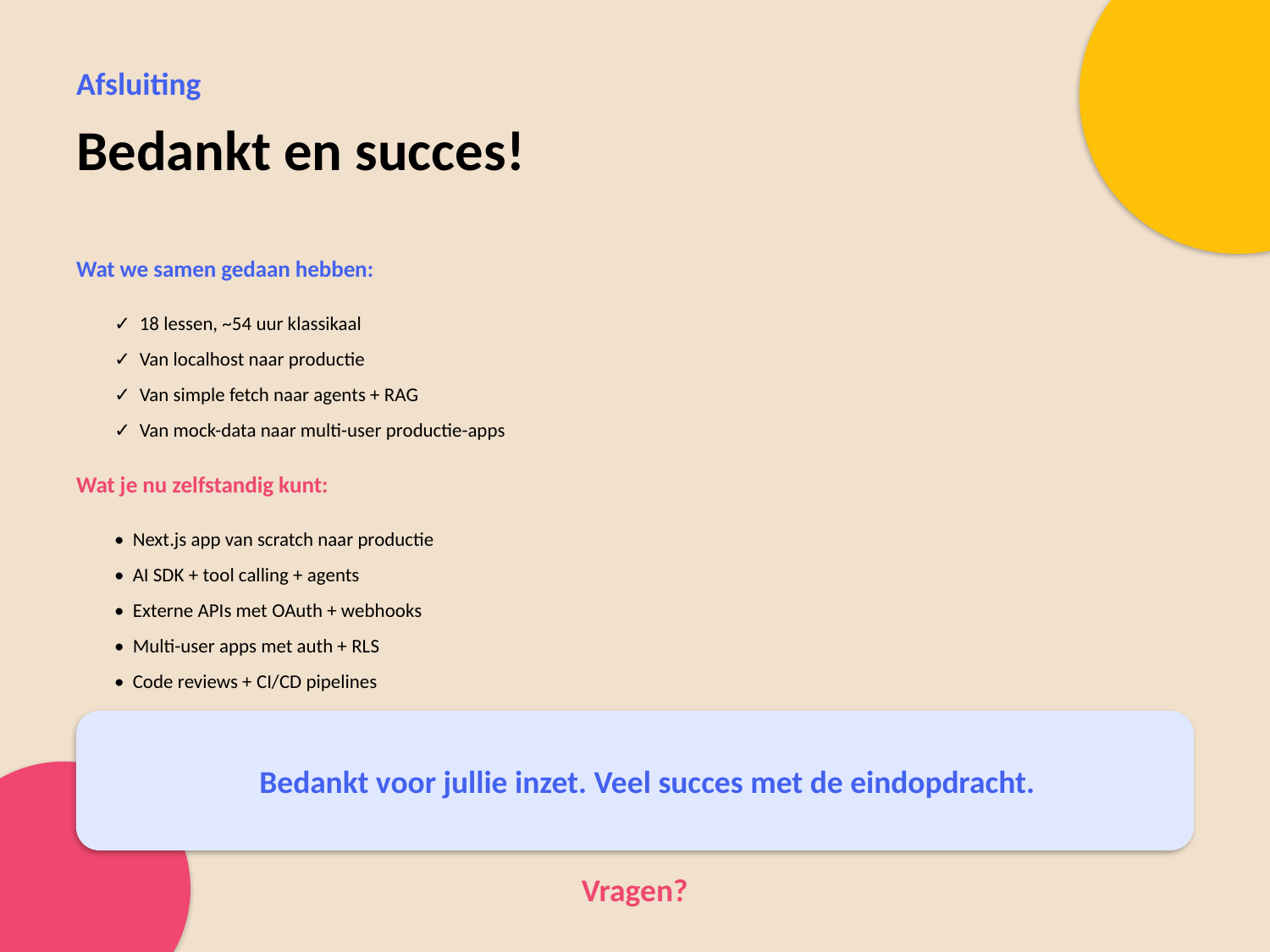

Afsluiting
Bedankt en succes!
Wat we samen gedaan hebben:
✓  18 lessen, ~54 uur klassikaal
✓  Van localhost naar productie
✓  Van simple fetch naar agents + RAG
✓  Van mock-data naar multi-user productie-apps
Wat je nu zelfstandig kunt:
•  Next.js app van scratch naar productie
•  AI SDK + tool calling + agents
•  Externe APIs met OAuth + webhooks
•  Multi-user apps met auth + RLS
•  Code reviews + CI/CD pipelines

Bedankt voor jullie inzet. Veel succes met de eindopdracht.

Vragen?